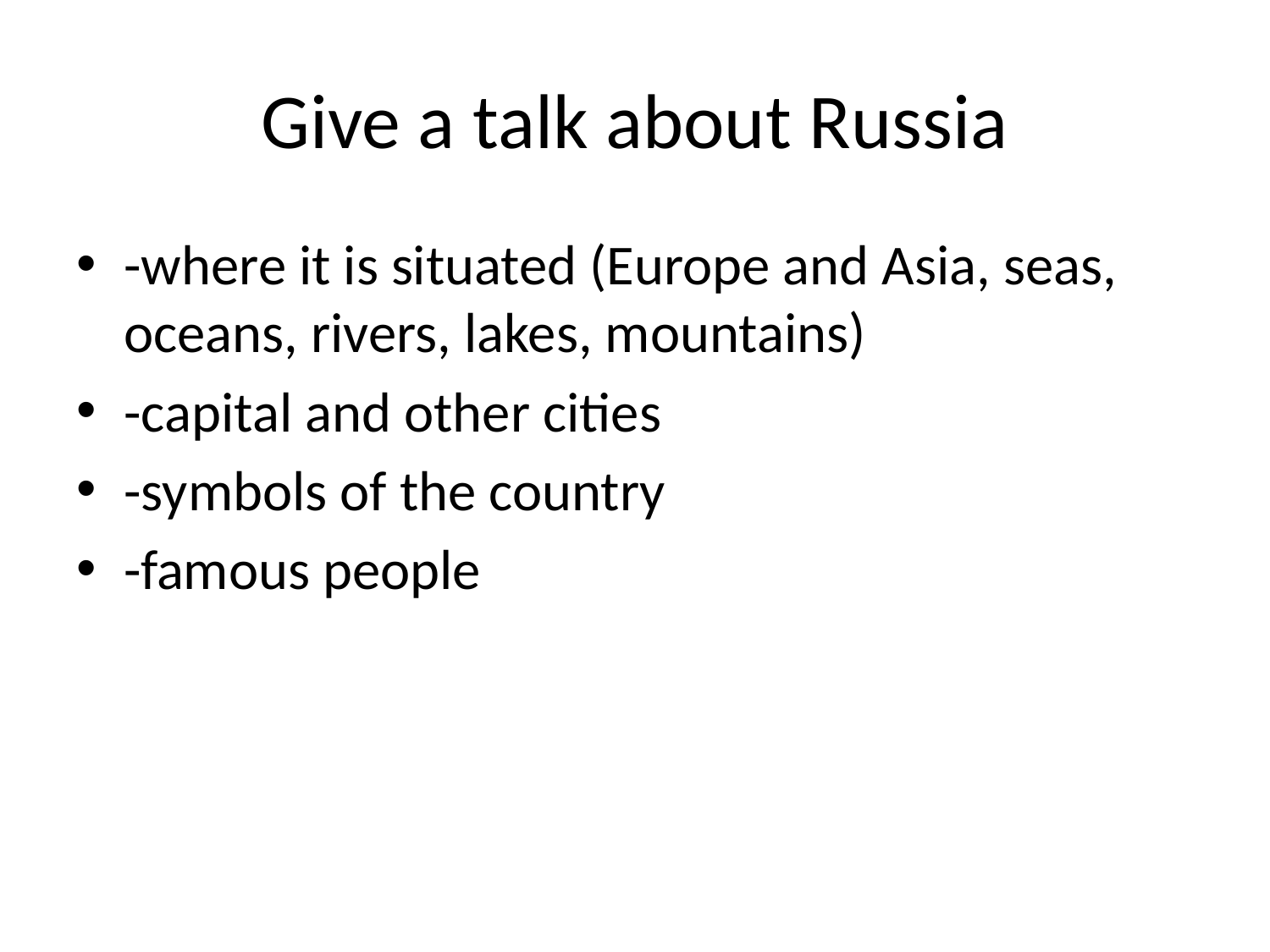

# Give a talk about Russia
-where it is situated (Europe and Asia, seas, oceans, rivers, lakes, mountains)
-capital and other cities
-symbols of the country
-famous people